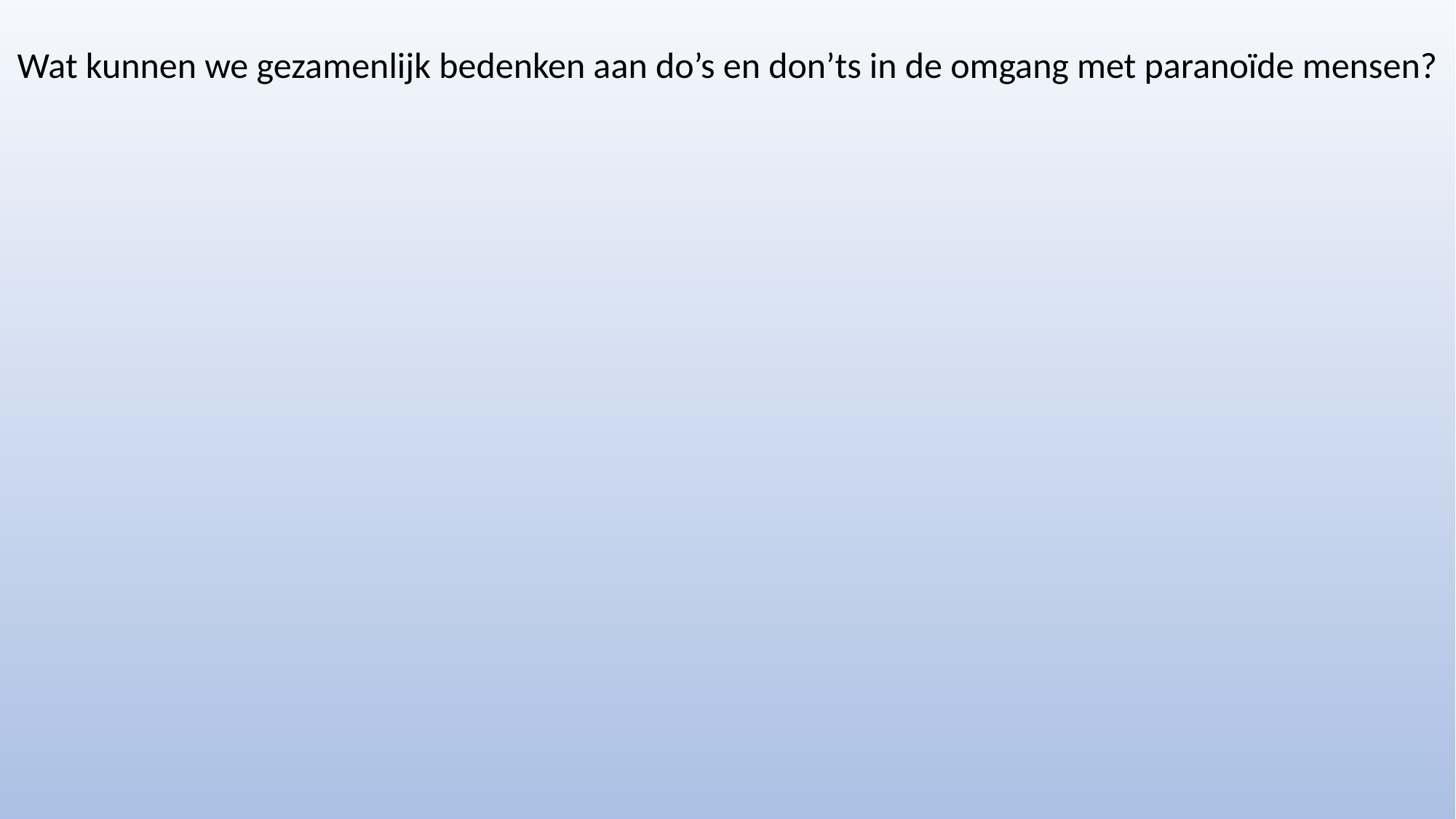

Wat kunnen we gezamenlijk bedenken aan do’s en don’ts in de omgang met paranoïde mensen?